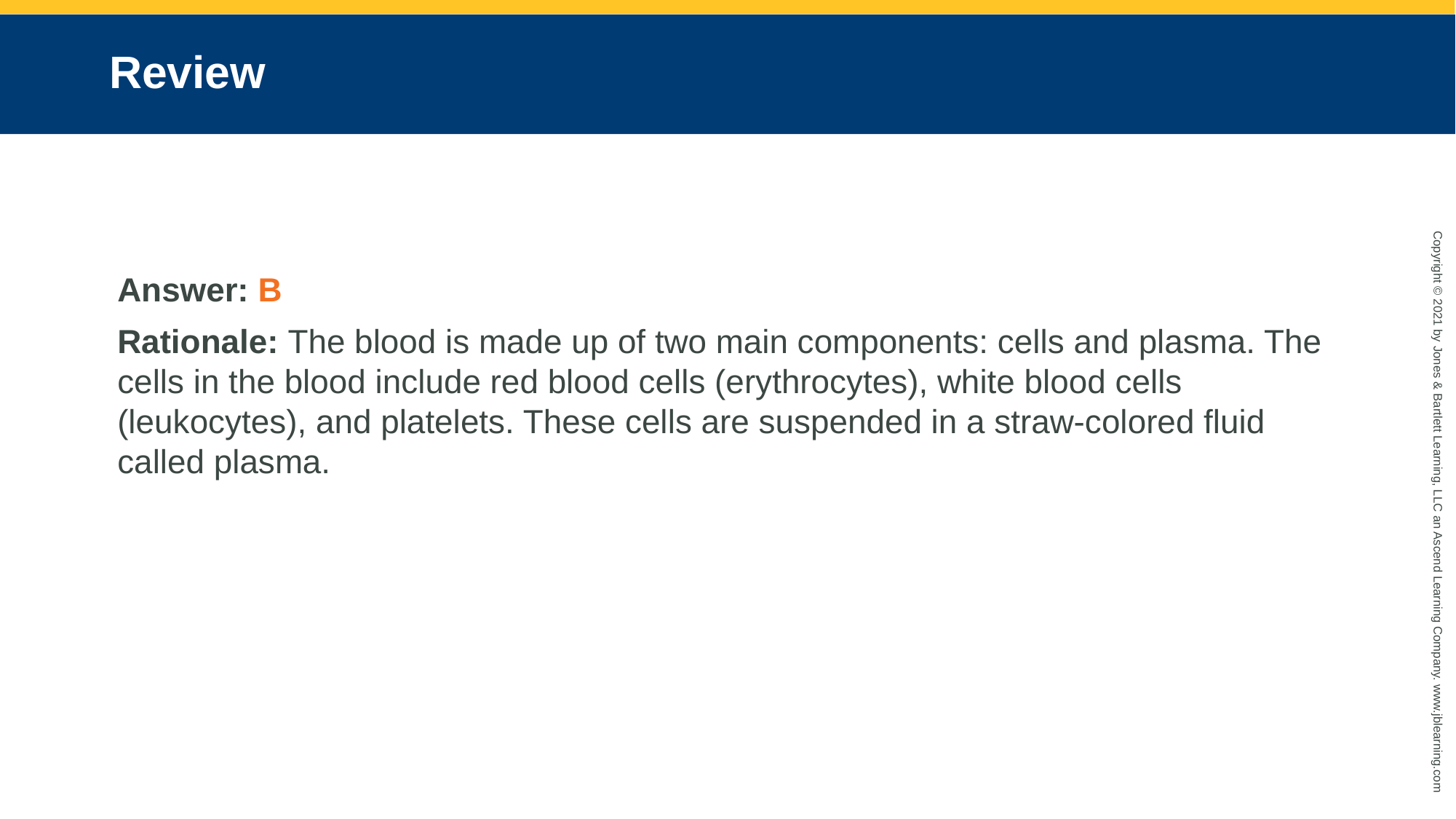

# Review
Answer: B
Rationale: The blood is made up of two main components: cells and plasma. The cells in the blood include red blood cells (erythrocytes), white blood cells (leukocytes), and platelets. These cells are suspended in a straw-colored fluid called plasma.